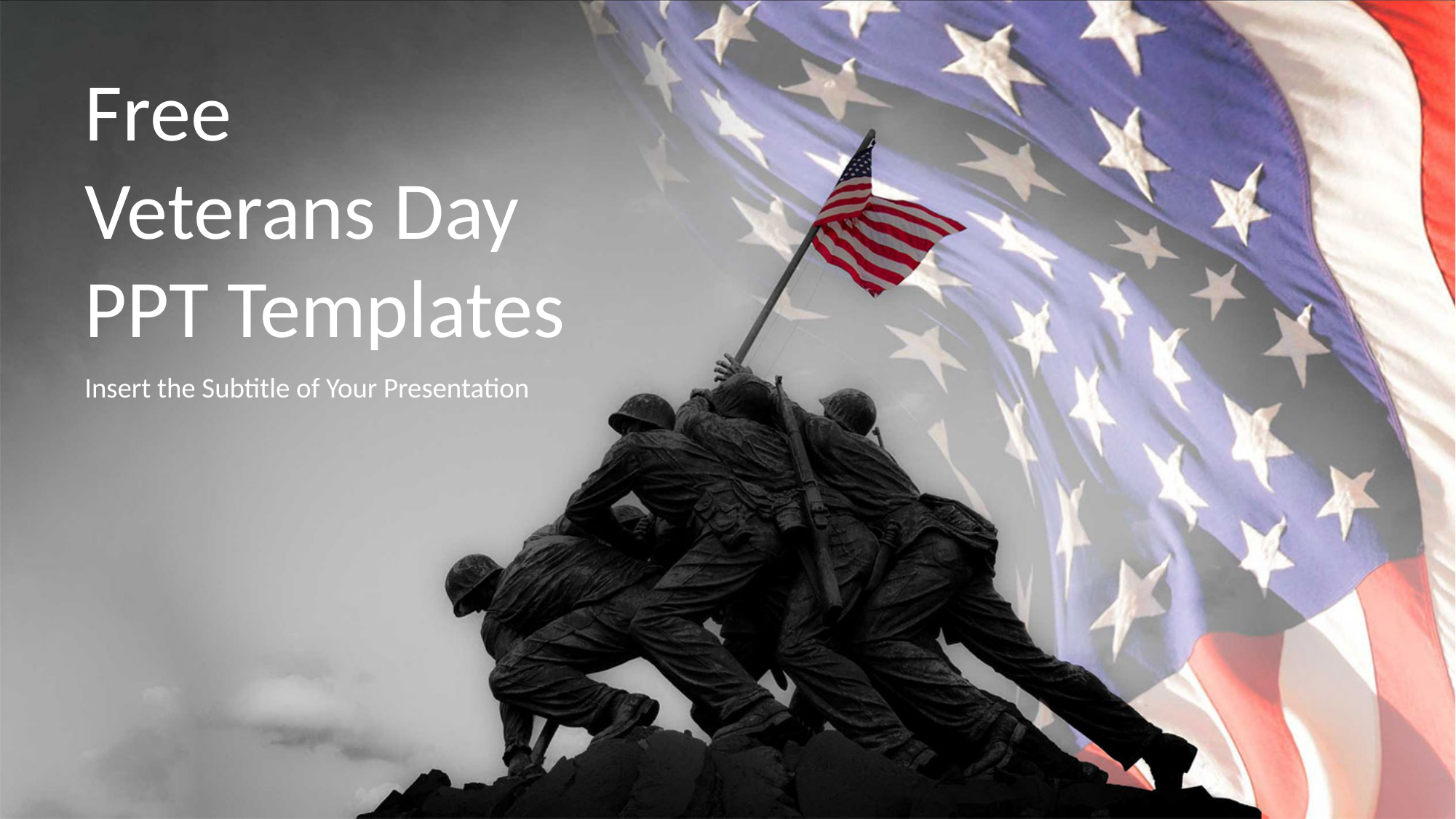

Free
Veterans Day
PPT Templates
Insert the Subtitle of Your Presentation